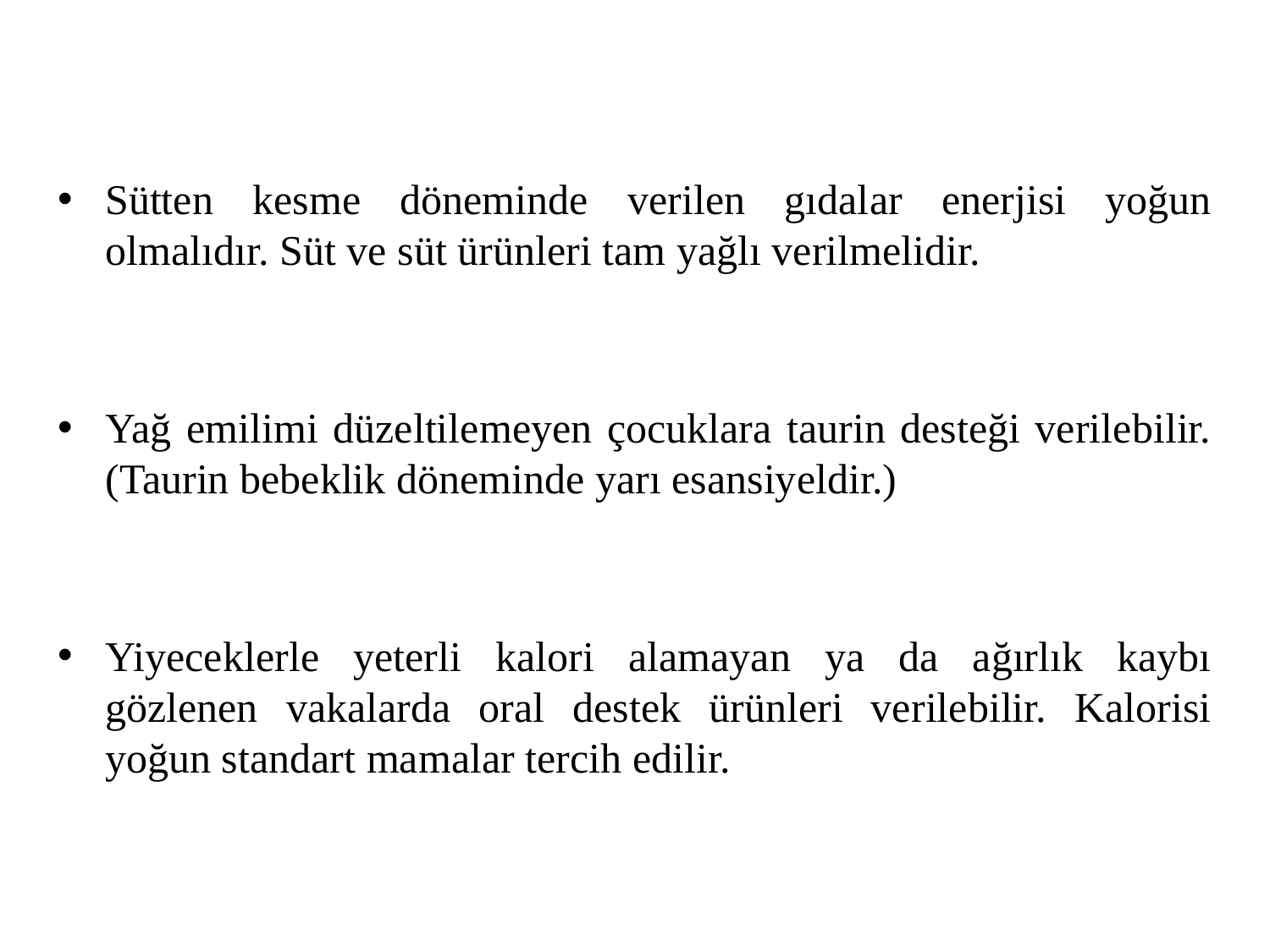

Sütten kesme döneminde verilen gıdalar enerjisi yoğun olmalıdır. Süt ve süt ürünleri tam yağlı verilmelidir.

Yağ emilimi düzeltilemeyen çocuklara taurin desteği verilebilir. (Taurin bebeklik döneminde yarı esansiyeldir.)

Yiyeceklerle yeterli kalori alamayan ya da ağırlık kaybı gözlenen vakalarda oral destek ürünleri verilebilir. Kalorisi yoğun standart mamalar tercih edilir.